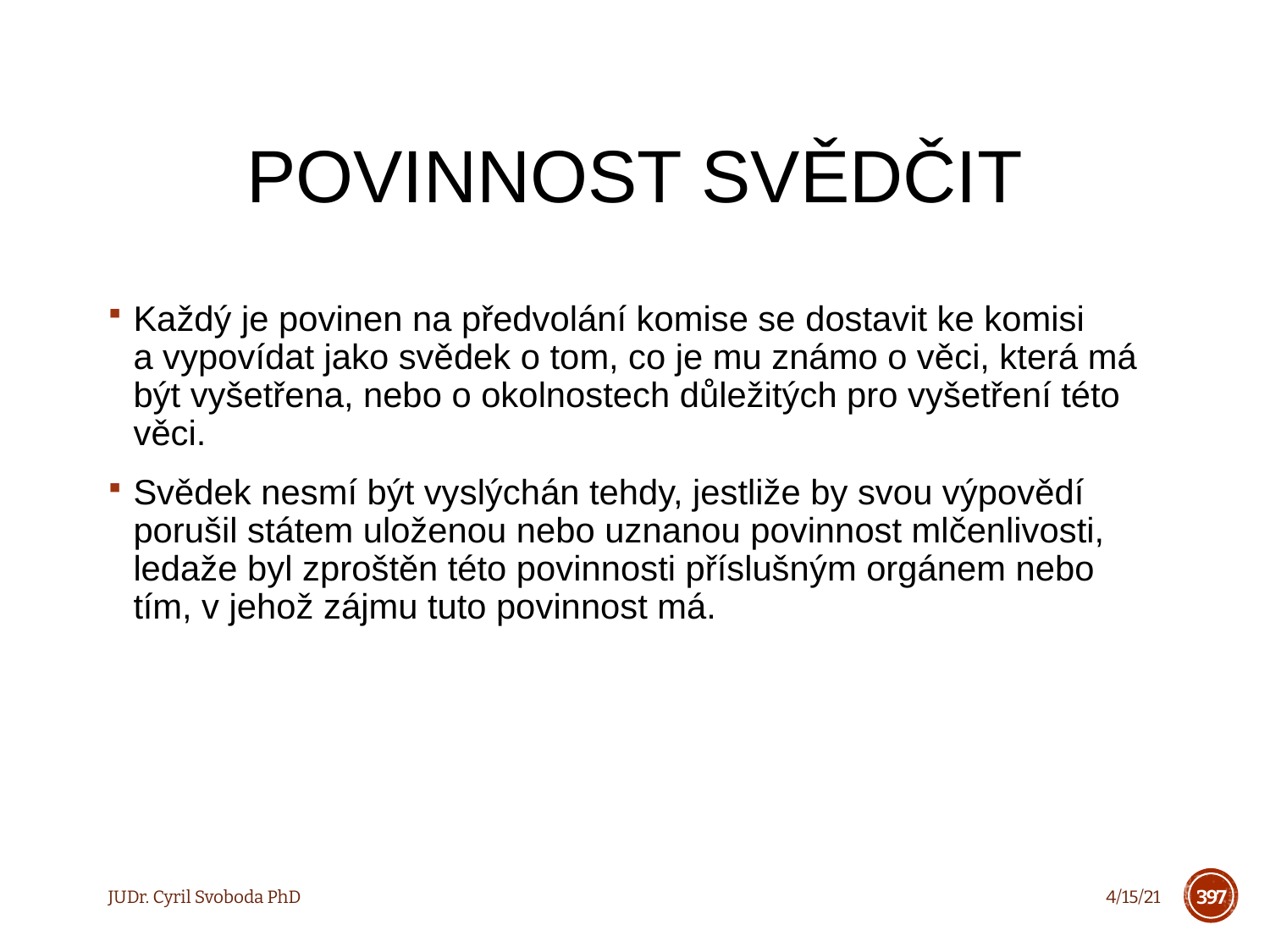

# Povinnost svědčit
Každý je povinen na předvolání komise se dostavit ke komisi a vypovídat jako svědek o tom, co je mu známo o věci, která má být vyšetřena, nebo o okolnostech důležitých pro vyšetření této věci.
Svědek nesmí být vyslýchán tehdy, jestliže by svou výpovědí porušil státem uloženou nebo uznanou povinnost mlčenlivosti, ledaže byl zproštěn této povinnosti příslušným orgánem nebo tím, v jehož zájmu tuto povinnost má.
JUDr. Cyril Svoboda PhD
4/15/21
397